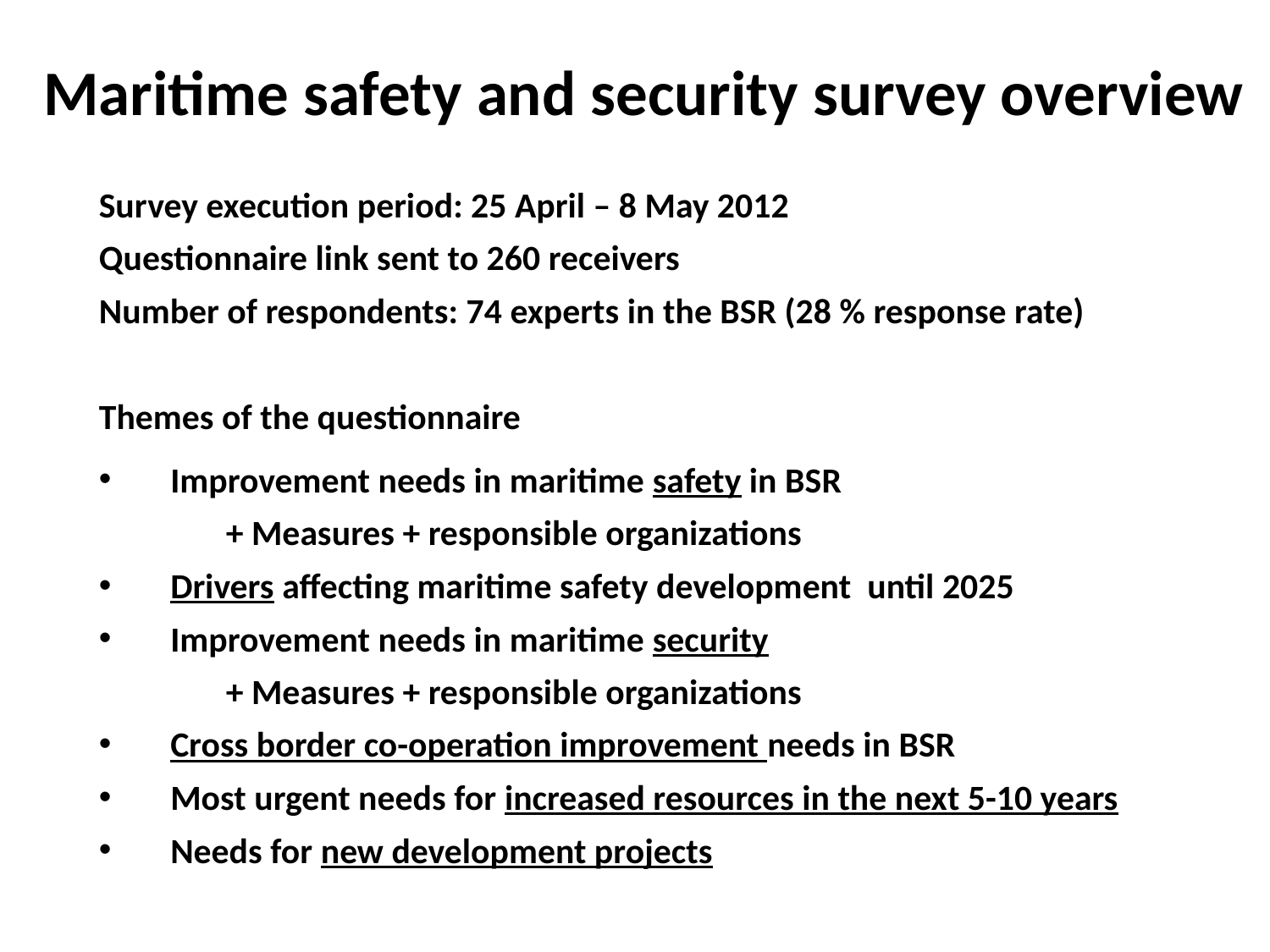

Maritime safety and security survey overview
Survey execution period: 25 April – 8 May 2012
Questionnaire link sent to 260 receivers
Number of respondents: 74 experts in the BSR (28 % response rate)

Themes of the questionnaire
Improvement needs in maritime safety in BSR
+ Measures + responsible organizations
Drivers affecting maritime safety development  until 2025
Improvement needs in maritime security
+ Measures + responsible organizations
Cross border co-operation improvement needs in BSR
Most urgent needs for increased resources in the next 5-10 years
Needs for new development projects